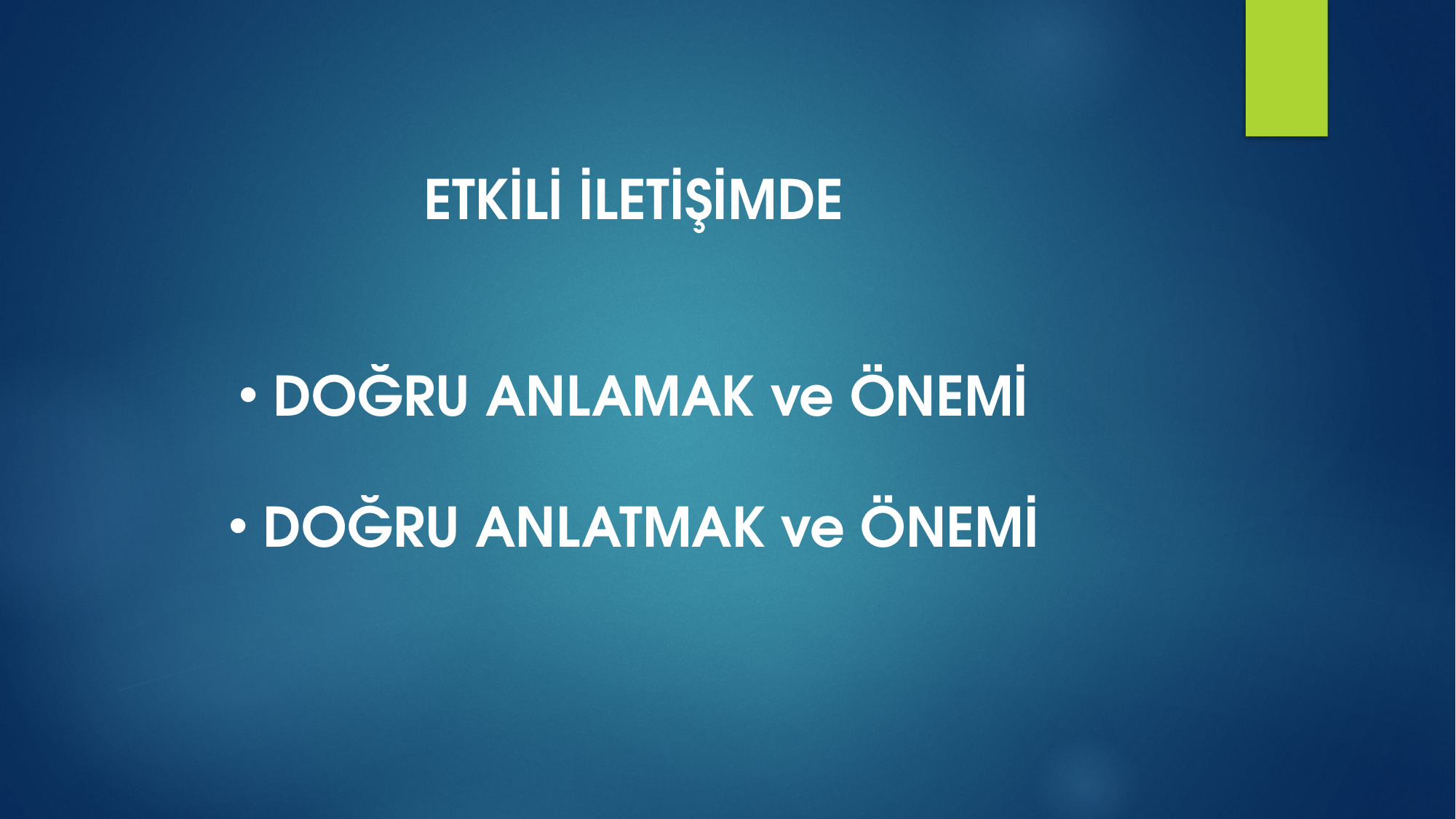

ETKİLİ İLETİŞİMDE

DOĞRU ANLAMAK ve ÖNEMİ

DOĞRU ANLATMAK ve ÖNEMİ